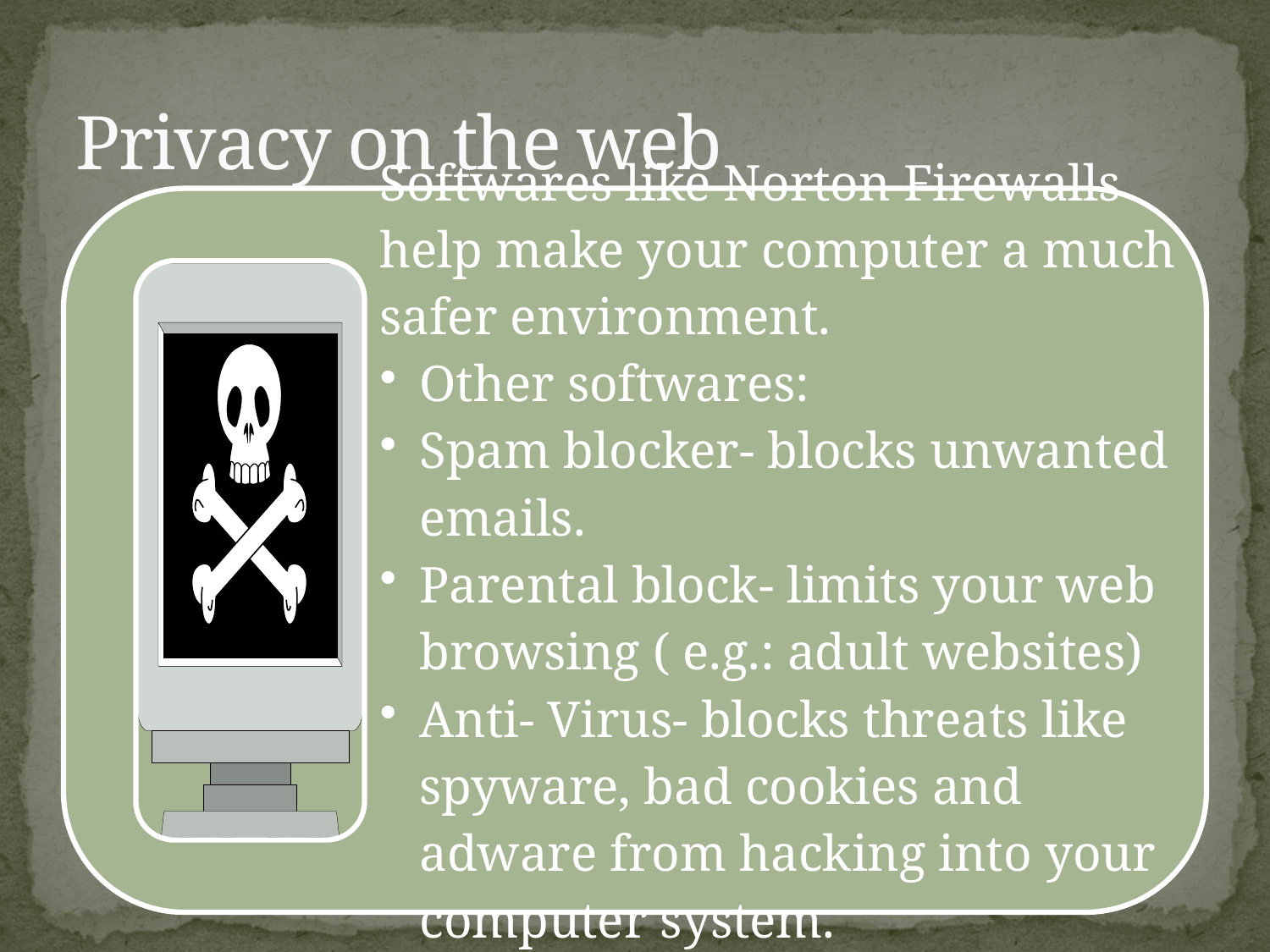

# Privacy on the web
Softwares like Norton Firewalls help make your computer a much safer environment.
Other softwares:
Anti- Virus- blocks threats like spyware, bad cookies and adware from hacking into your computer system.
Spam blocker- blocks unwanted emails.
Parental block- limits your web browsing ( e.g.: adult websites)